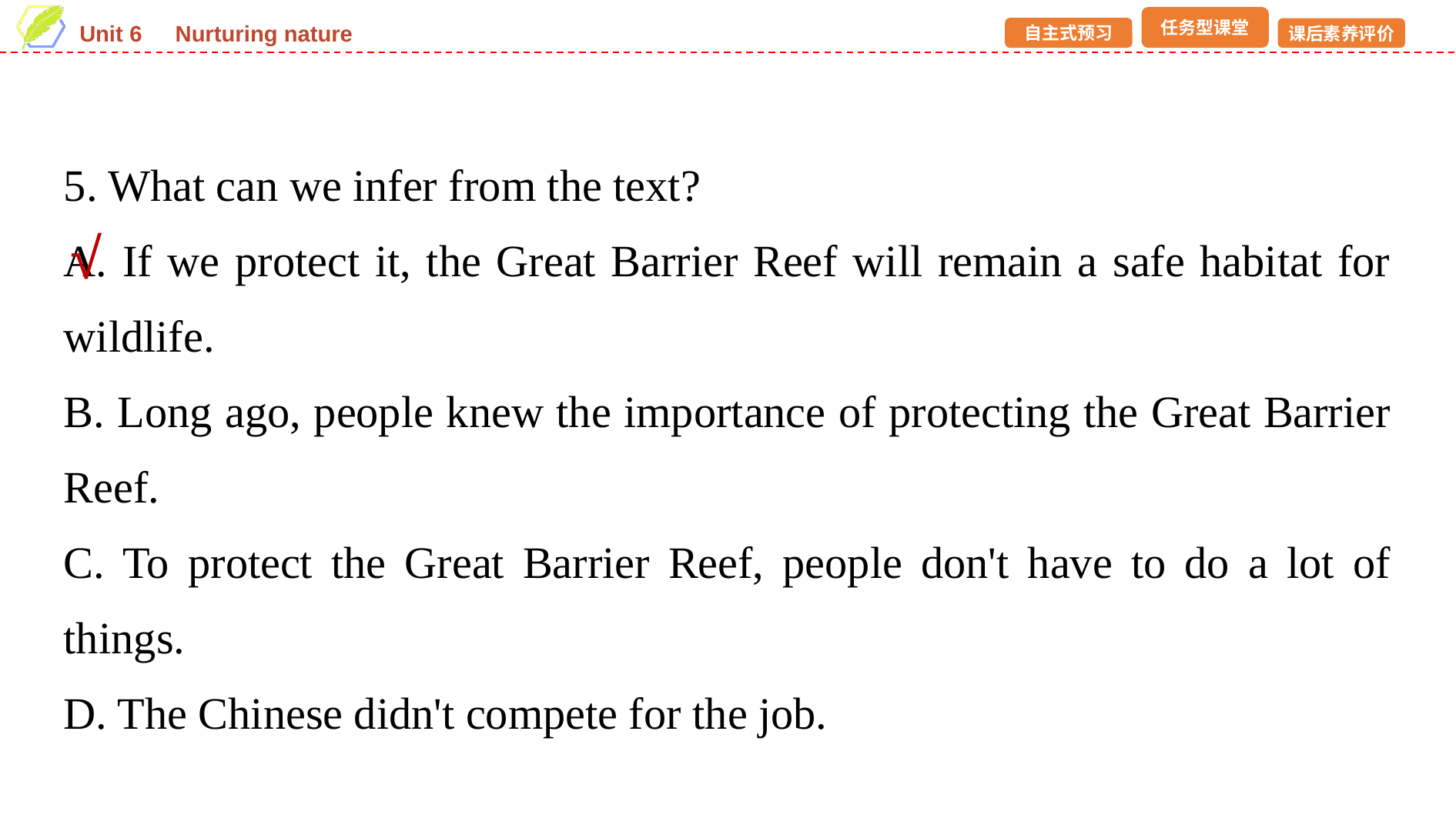

5. What can we infer from the text?
A. If we protect it, the Great Barrier Reef will remain a safe habitat for wildlife.
B. Long ago, people knew the importance of protecting the Great Barrier Reef.
C. To protect the Great Barrier Reef, people don't have to do a lot of things.
D. The Chinese didn't compete for the job.
√